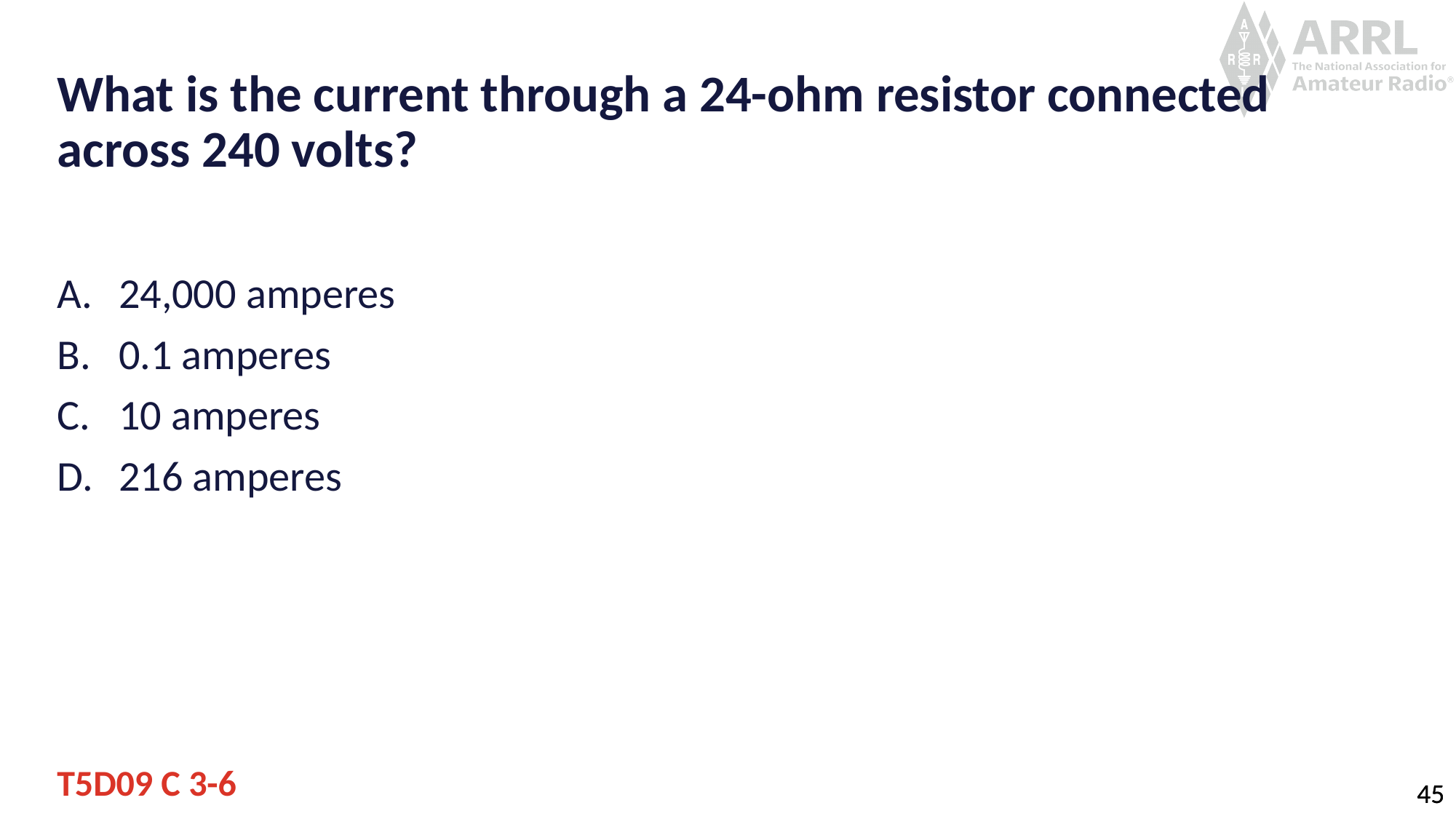

# What is the current through a 24-ohm resistor connected across 240 volts?
24,000 amperes
0.1 amperes
10 amperes
216 amperes
T5D09 C 3-6